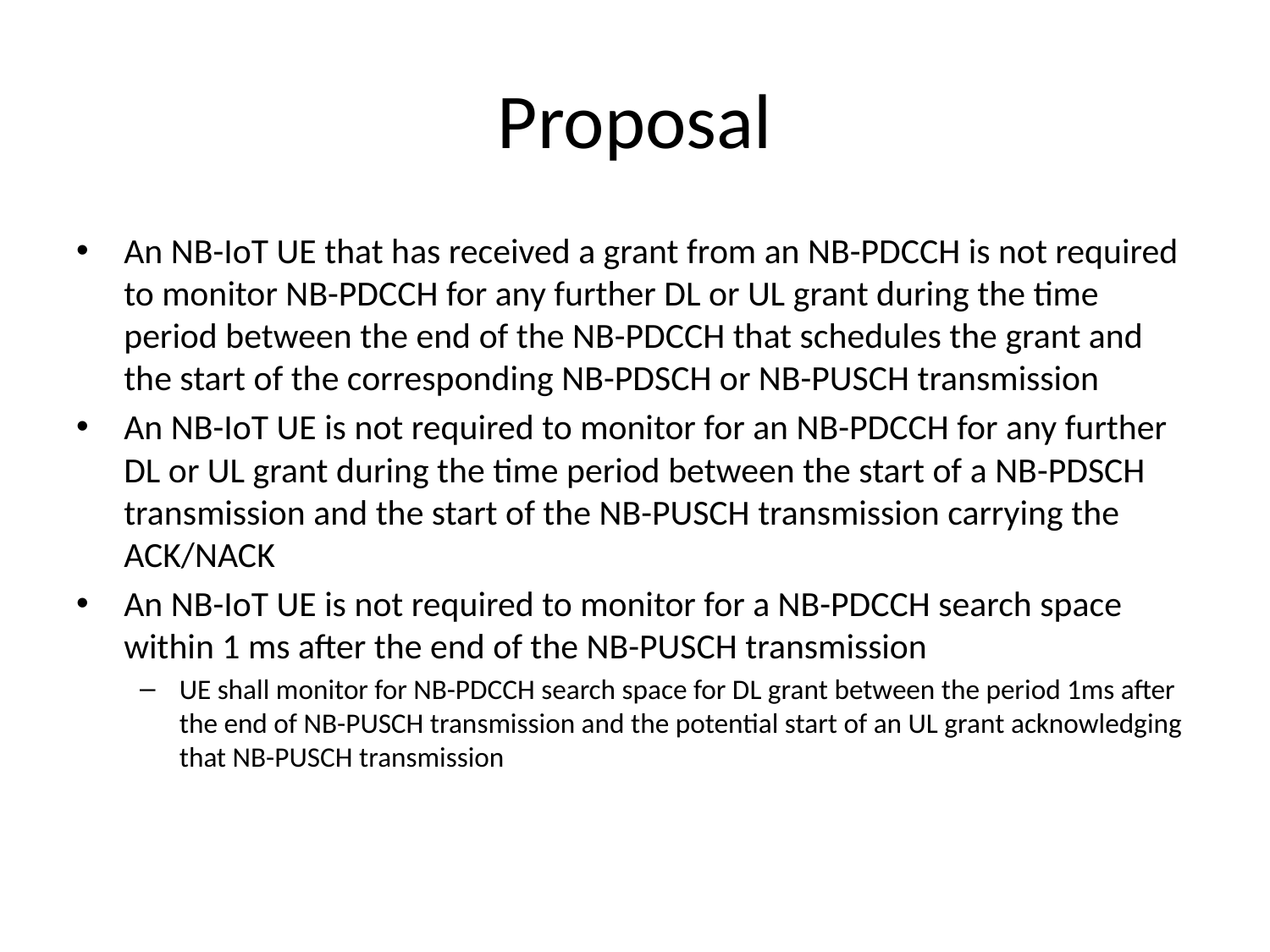

# Proposal
An NB-IoT UE that has received a grant from an NB-PDCCH is not required to monitor NB-PDCCH for any further DL or UL grant during the time period between the end of the NB-PDCCH that schedules the grant and the start of the corresponding NB-PDSCH or NB-PUSCH transmission
An NB-IoT UE is not required to monitor for an NB-PDCCH for any further DL or UL grant during the time period between the start of a NB-PDSCH transmission and the start of the NB-PUSCH transmission carrying the ACK/NACK
An NB-IoT UE is not required to monitor for a NB-PDCCH search space within 1 ms after the end of the NB-PUSCH transmission
UE shall monitor for NB-PDCCH search space for DL grant between the period 1ms after the end of NB-PUSCH transmission and the potential start of an UL grant acknowledging that NB-PUSCH transmission